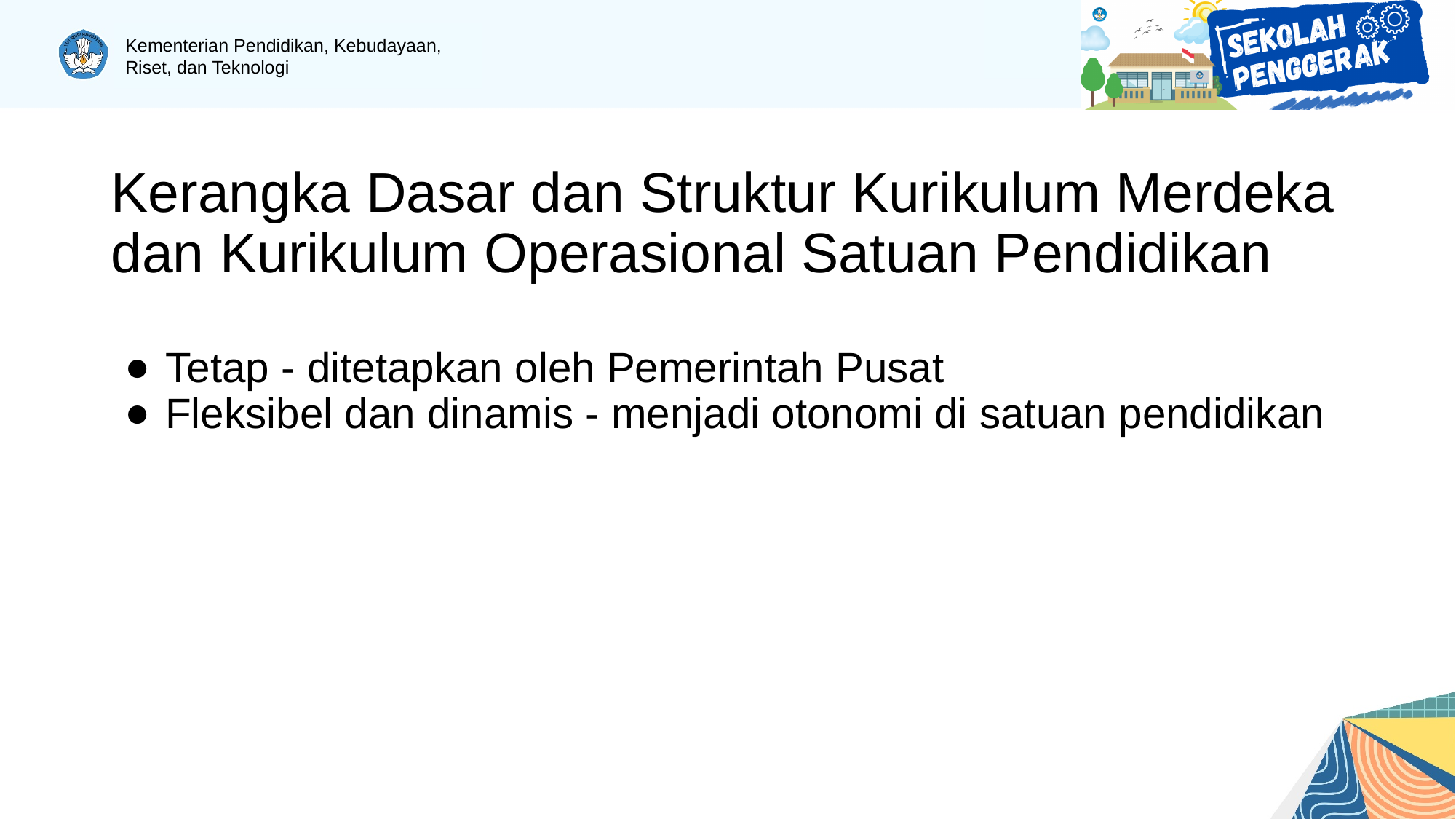

# Kerangka Dasar dan Struktur Kurikulum Merdeka dan Kurikulum Operasional Satuan Pendidikan
Tetap - ditetapkan oleh Pemerintah Pusat
Fleksibel dan dinamis - menjadi otonomi di satuan pendidikan